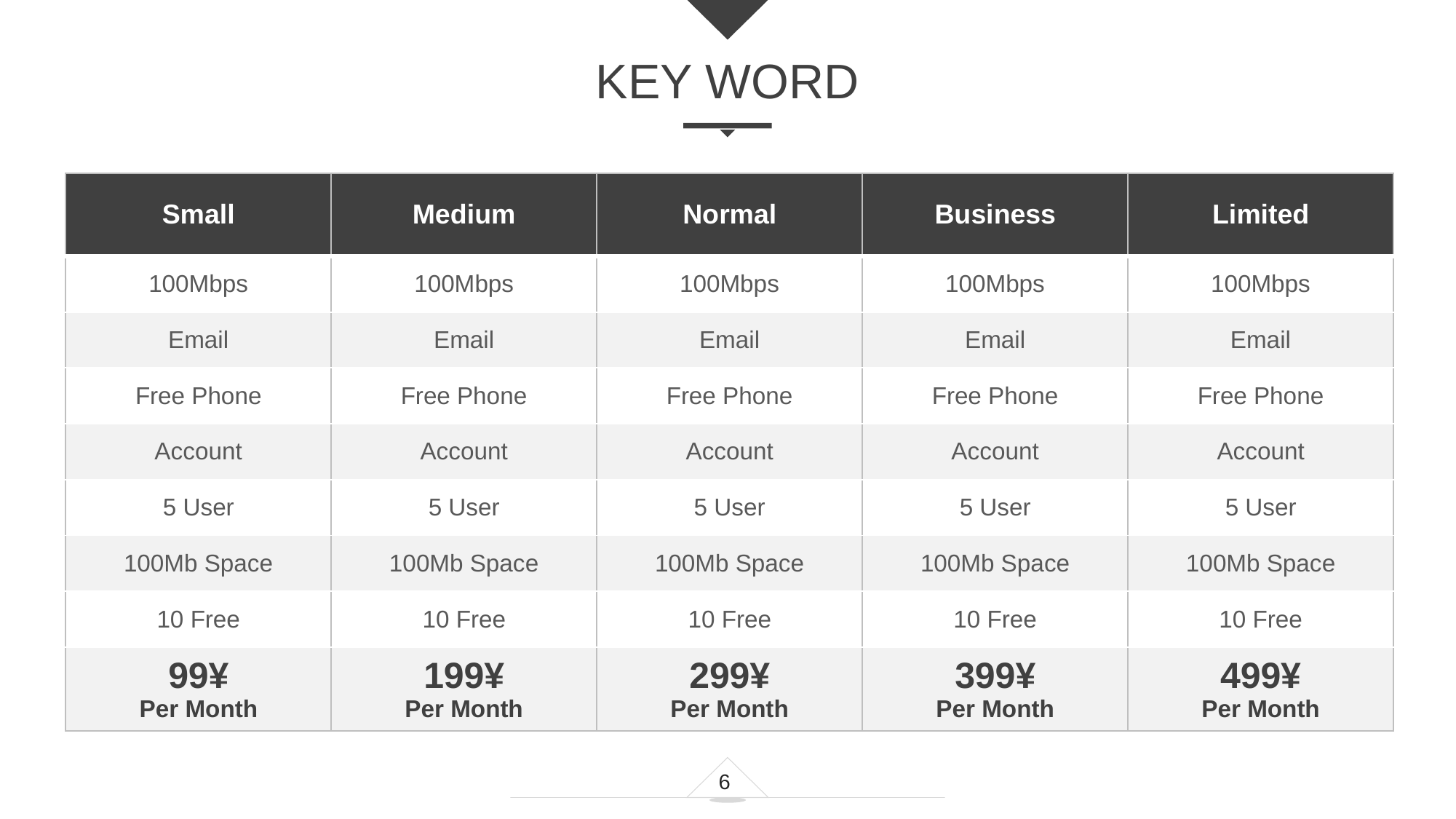

KEY WORD
| Small | Medium | Normal | Business | Limited |
| --- | --- | --- | --- | --- |
| 100Mbps | 100Mbps | 100Mbps | 100Mbps | 100Mbps |
| Email | Email | Email | Email | Email |
| Free Phone | Free Phone | Free Phone | Free Phone | Free Phone |
| Account | Account | Account | Account | Account |
| 5 User | 5 User | 5 User | 5 User | 5 User |
| 100Mb Space | 100Mb Space | 100Mb Space | 100Mb Space | 100Mb Space |
| 10 Free | 10 Free | 10 Free | 10 Free | 10 Free |
| 99¥ Per Month | 199¥ Per Month | 299¥ Per Month | 399¥ Per Month | 499¥ Per Month |
e7d195523061f1c0dc554706afe4c72a60a25314cbaece805811E654B44695D34D35691164BB3D154CCFD5D798F6FEAD99EAA8F1ADC3D4AFA5BC9ED0BB3A4B45073A038AC38E89AB54D31AA59602B9F11A29459BC811AFFF45A9C39052ACBA38F2F7DC04F22EB0CC6C7365DCE581D124AF00D71D0DBC7A3A2E054C90205733772EEA43437BE5B476